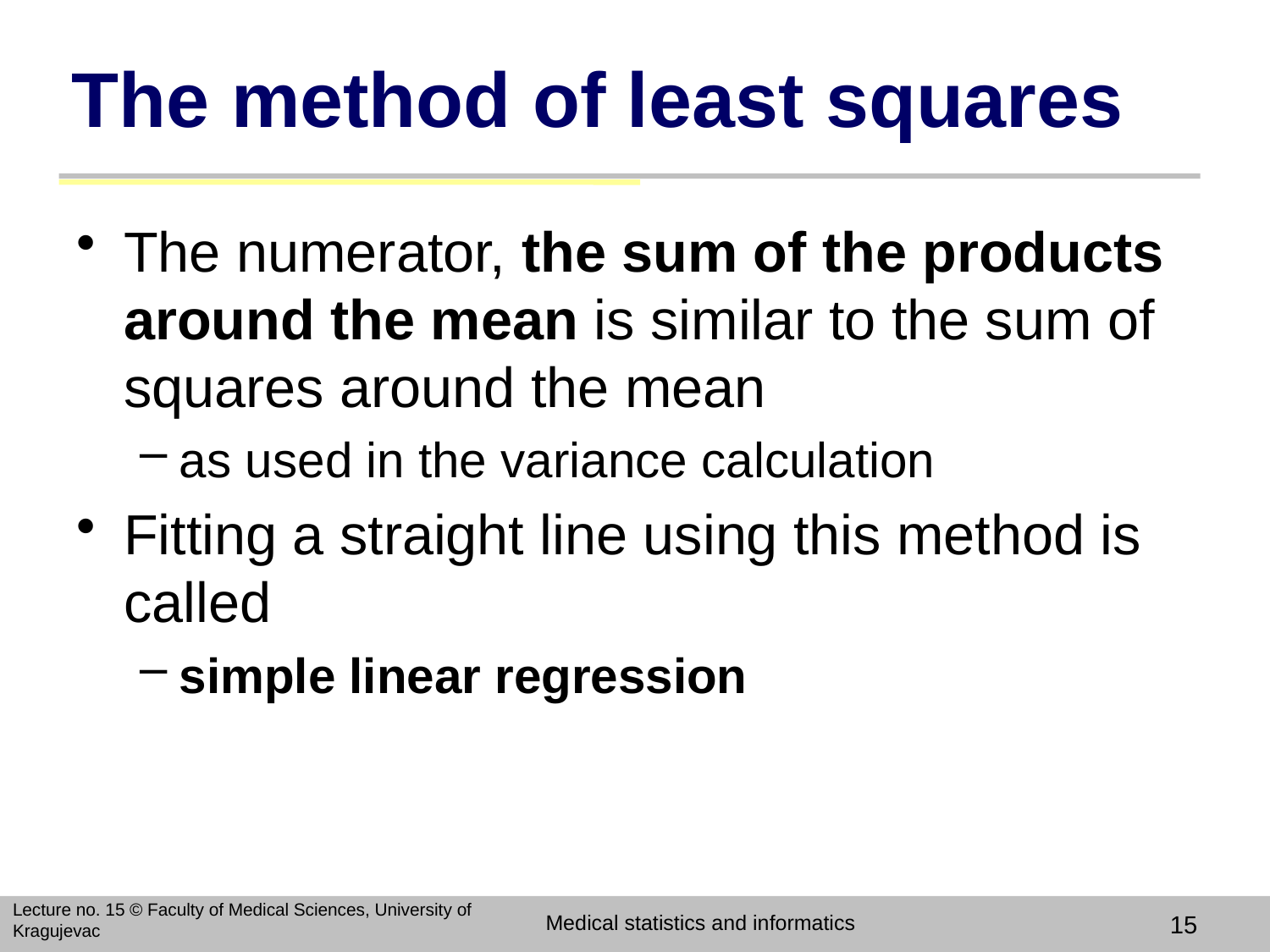

# The method of least squares
The numerator, the sum of the products around the mean is similar to the sum of squares around the mean
as used in the variance calculation
Fitting a straight line using this method is called
simple linear regression
Lecture no. 15 © Faculty of Medical Sciences, University of Kragujevac
Medical statistics and informatics
15